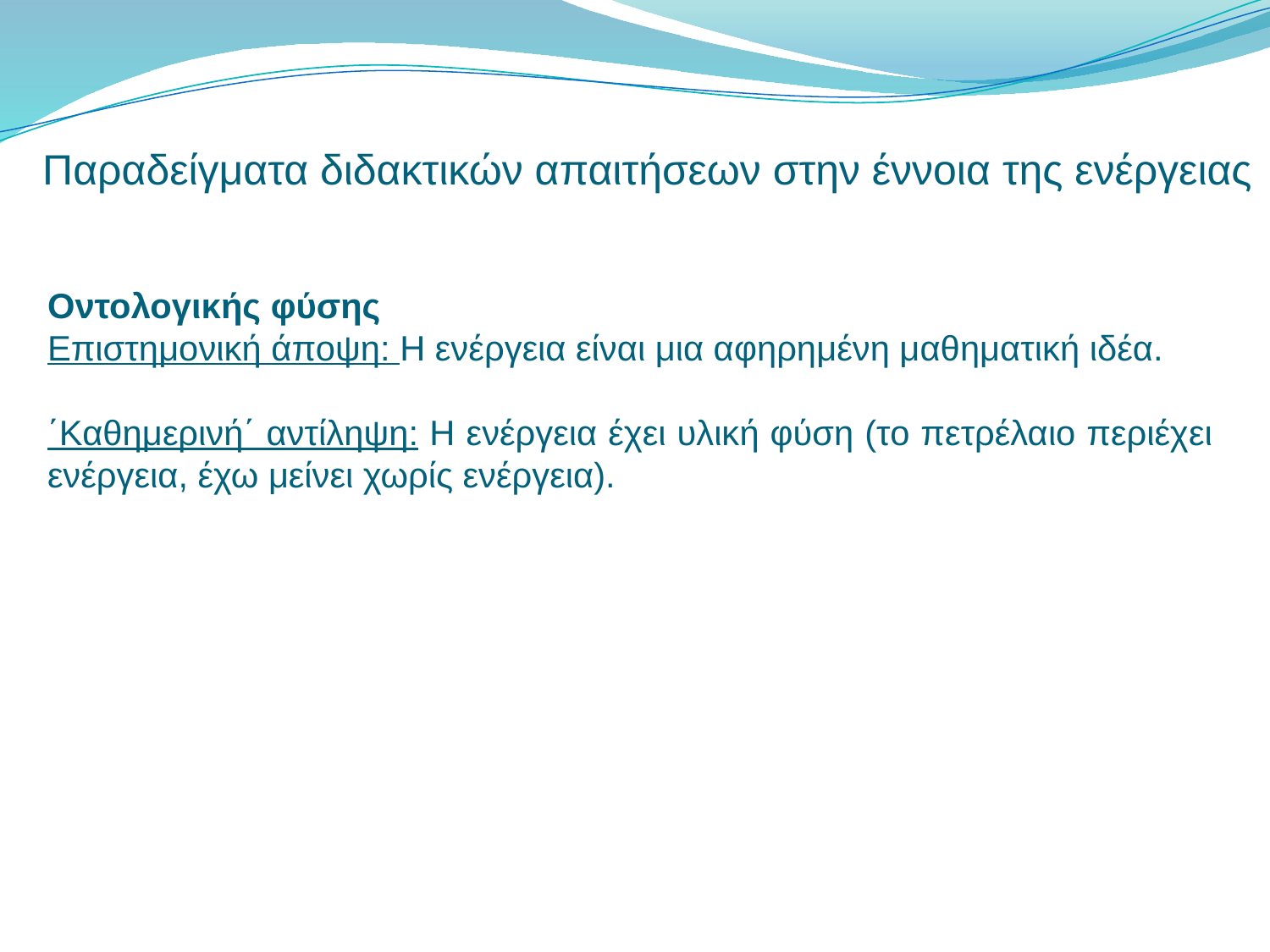

Παραδείγματα διδακτικών απαιτήσεων στην έννοια της ενέργειας
Οντολογικής φύσης
Επιστημονική άποψη: Η ενέργεια είναι μια αφηρημένη μαθηματική ιδέα.

΄Καθημερινή΄ αντίληψη: Η ενέργεια έχει υλική φύση (το πετρέλαιο περιέχει ενέργεια, έχω μείνει χωρίς ενέργεια).